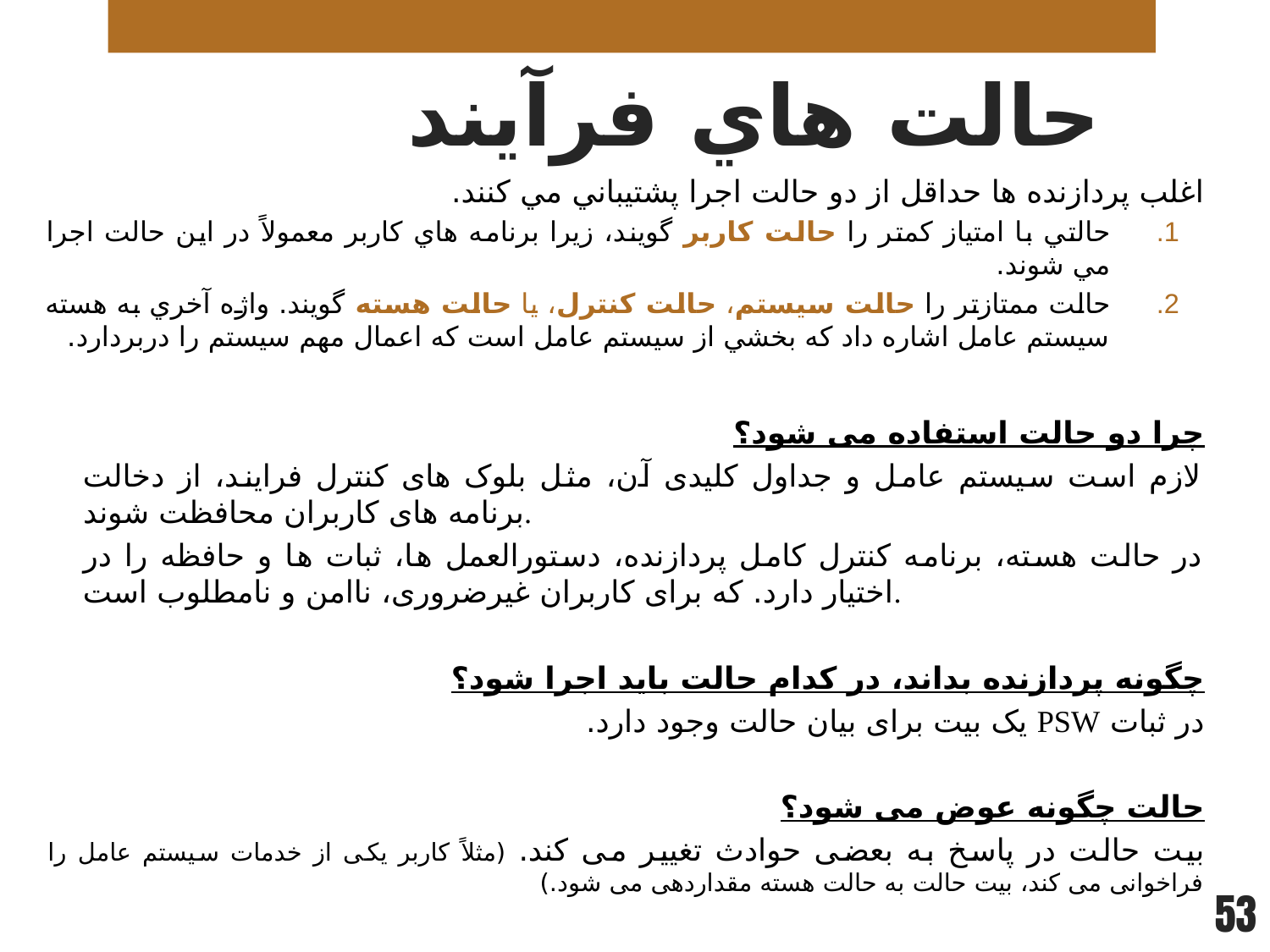

# حالت هاي فرآيند
اغلب پردازنده ها حداقل از دو حالت اجرا پشتيباني مي كنند.
حالتي با امتياز كمتر را حالت كاربر گويند، زيرا برنامه هاي كاربر معمولاً در اين حالت اجرا مي شوند.
حالت ممتازتر را حالت سيستم، حالت كنترل، يا حالت هسته گويند. واژه آخري به هسته سيستم عامل اشاره داد كه بخشي از سيستم عامل است كه اعمال مهم سيستم را دربردارد.

چرا دو حالت استفاده می شود؟
لازم است سیستم عامل و جداول کلیدی آن، مثل بلوک های کنترل فرایند، از دخالت برنامه های کاربران محافظت شوند.
در حالت هسته، برنامه کنترل کامل پردازنده، دستورالعمل ها، ثبات ها و حافظه را در اختیار دارد. که برای کاربران غیرضروری، ناامن و نامطلوب است.

چگونه پردازنده بداند، در کدام حالت باید اجرا شود؟
در ثبات PSW یک بیت برای بیان حالت وجود دارد.

حالت چگونه عوض می شود؟
بیت حالت در پاسخ به بعضی حوادث تغییر می کند. (مثلاً کاربر یکی از خدمات سیستم عامل را فراخوانی می کند، بیت حالت به حالت هسته مقداردهی می شود.)

53